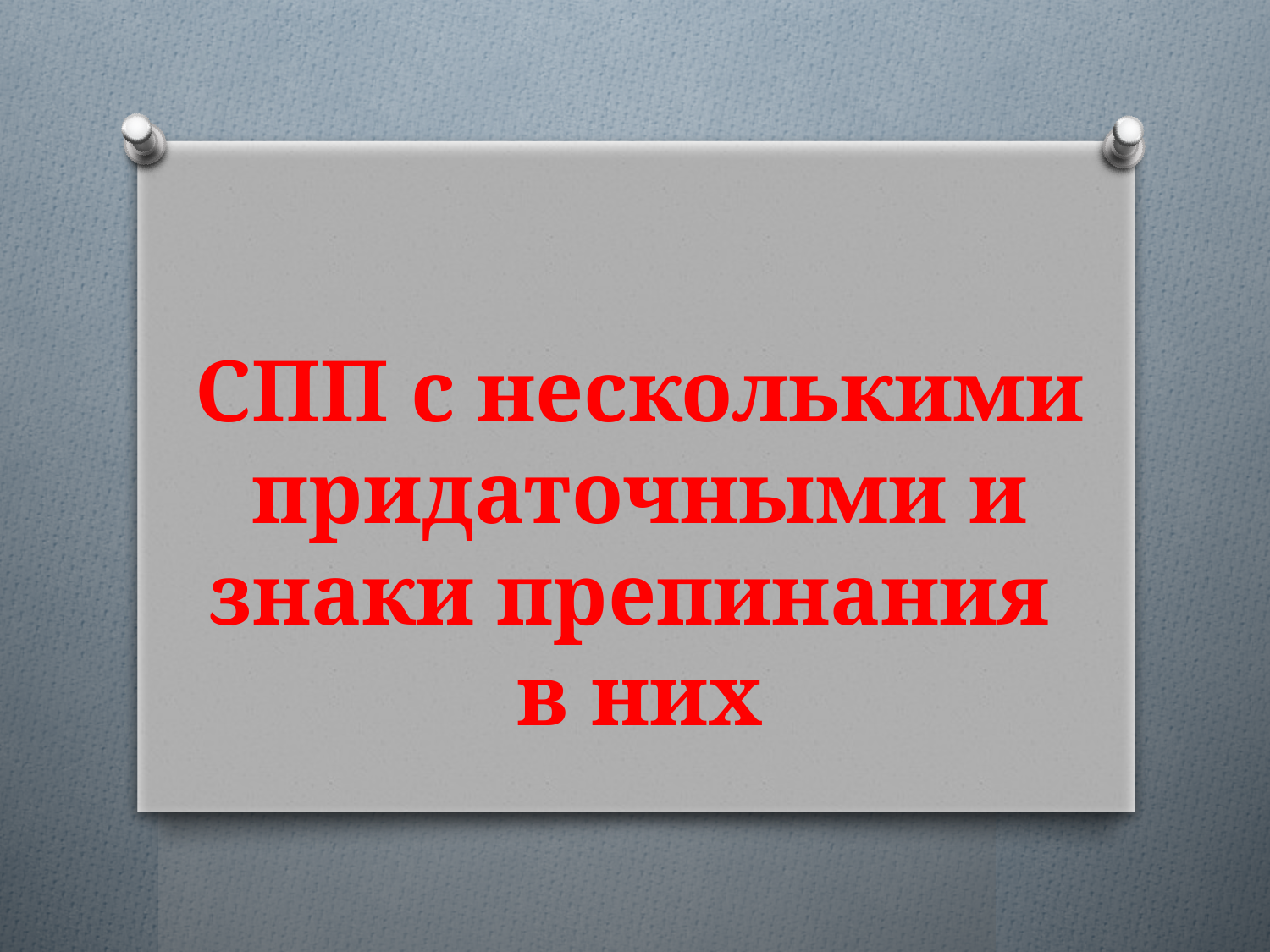

# СПП с несколькими придаточными и знаки препинания в них